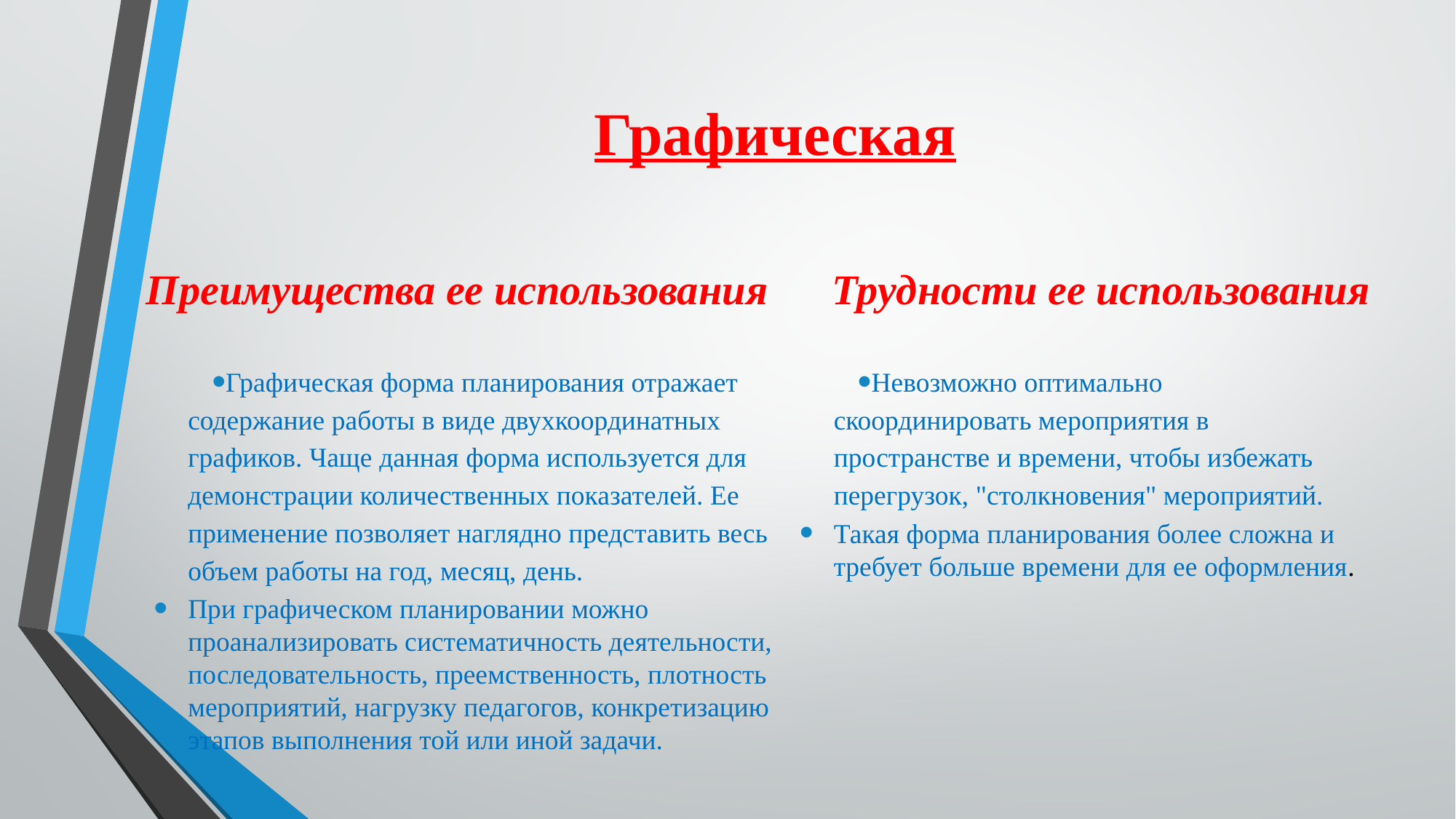

# Графическая
Преимущества ее использования
Трудности ее использования

Графическая форма планирования отражает содержание работы в виде двухкоординатных графиков. Чаще данная форма используется для демонстрации количественных показателей. Ее применение позволяет наглядно представить весь объем работы на год, месяц, день.
При графическом планировании можно проанализировать систематичность деятельности, последовательность, преемственность, плотность мероприятий, нагрузку педагогов, конкретизацию этапов выполнения той или иной задачи.
Невозможно оптимально скоординировать мероприятия в пространстве и времени, чтобы избежать перегрузок, "столкновения" мероприятий.
Такая форма планирования более сложна и требует больше времени для ее оформления.